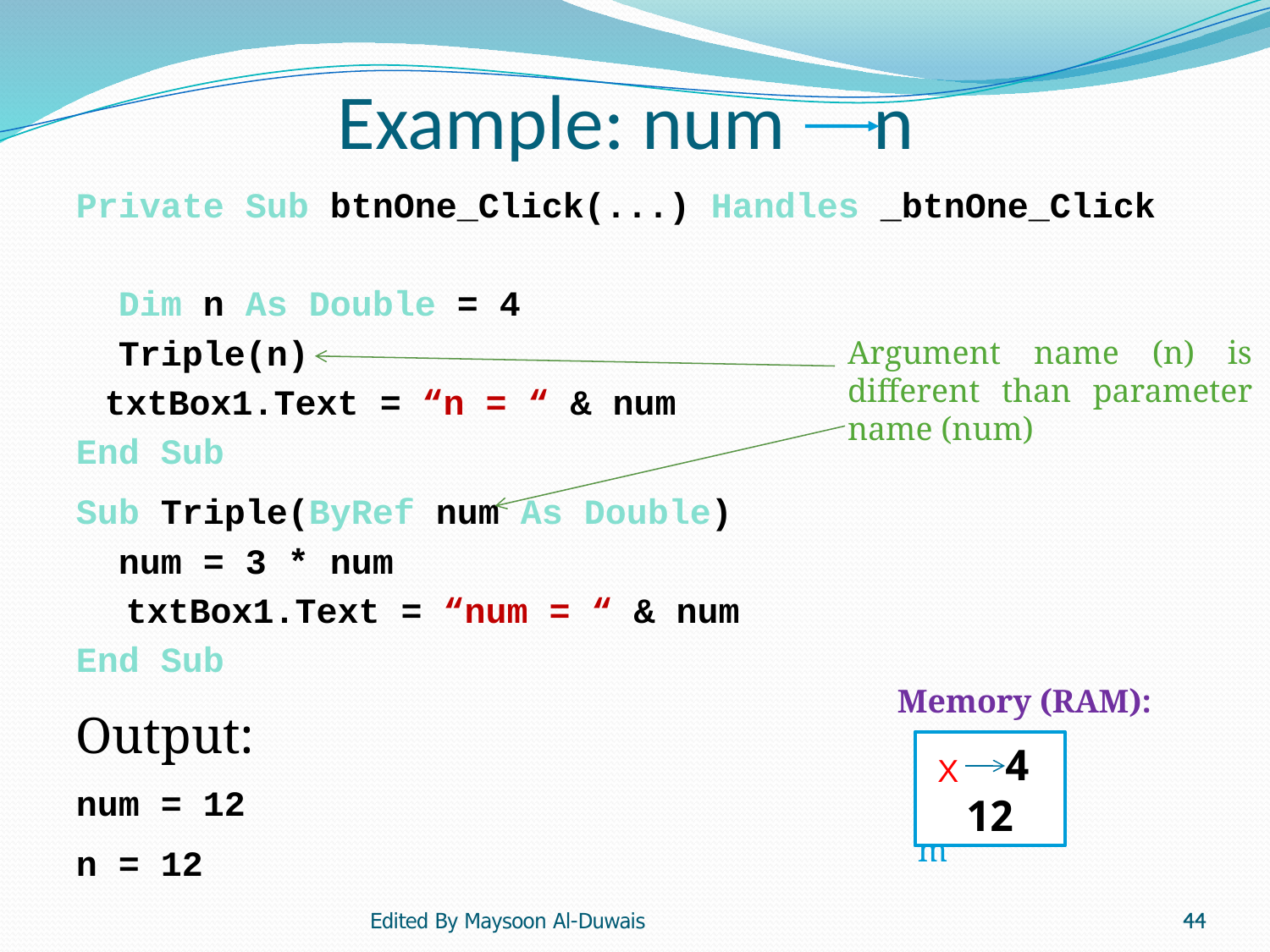

# Example: num     n

Private Sub btnOne_Click(...) Handles _btnOne_Click

  Dim n As Double = 4
  Triple(n)
  txtBox1.Text = “n = “ & num
End Sub
Sub Triple(ByRef num As Double)
  num = 3 * num
   txtBox1.Text = “num = “ & num
End Sub
Output:
num = 12
n = 12

Argument name (n) is different than parameter name (num)
Memory (RAM):
4      12
X
num
n
Edited By Maysoon Al-Duwais
44